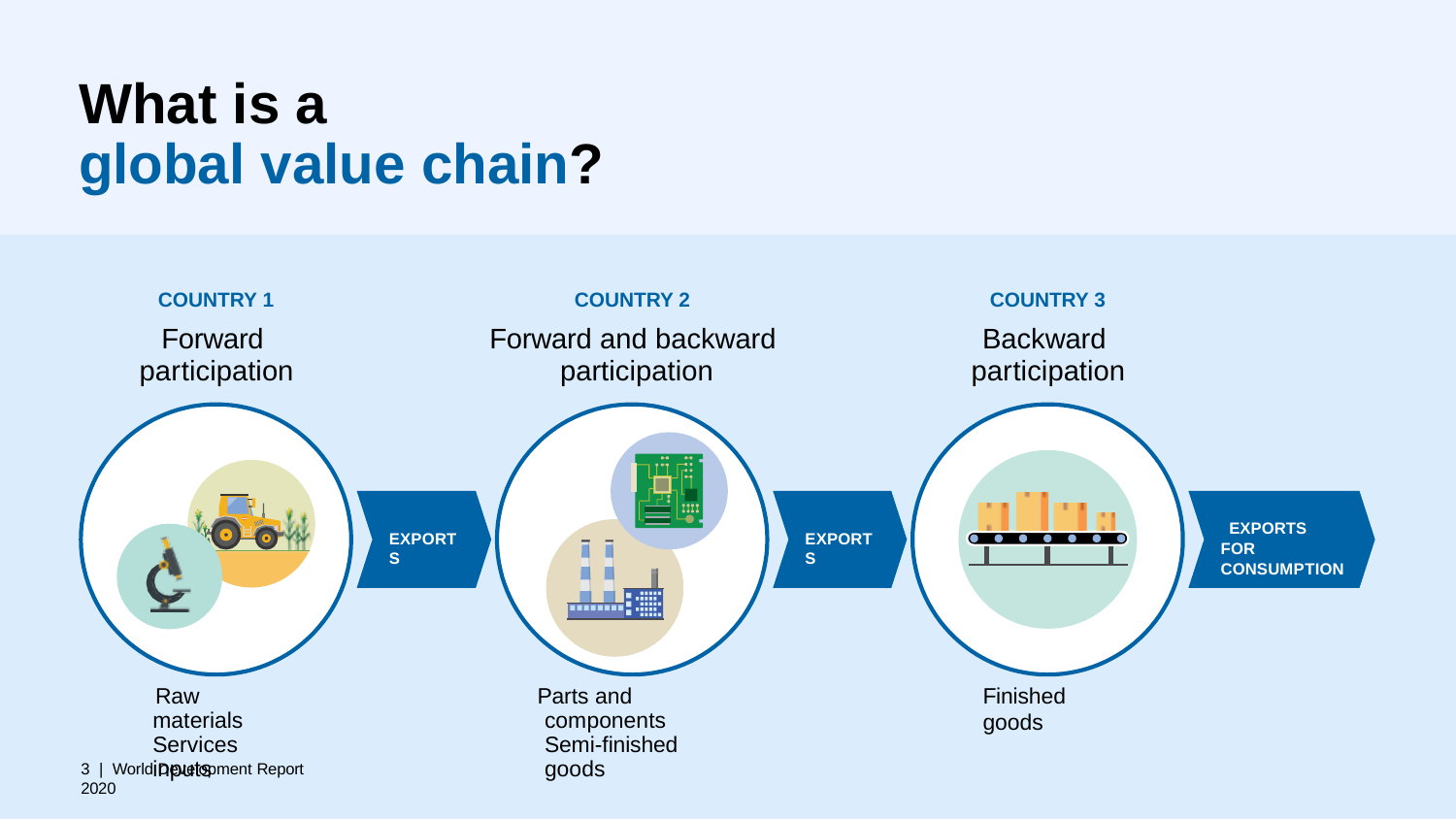

# What is a
global value chain?

COUNTRY 1
Forward  participation
COUNTRY 2
Forward and backward  participation
COUNTRY 3
Backward  participation

EXPORTS

EXPORTS

EXPORTS FOR  CONSUMPTION
Raw materials  Services inputs
Parts and components  Semi-finished goods
Finished goods
3  |  World Development Report 2020